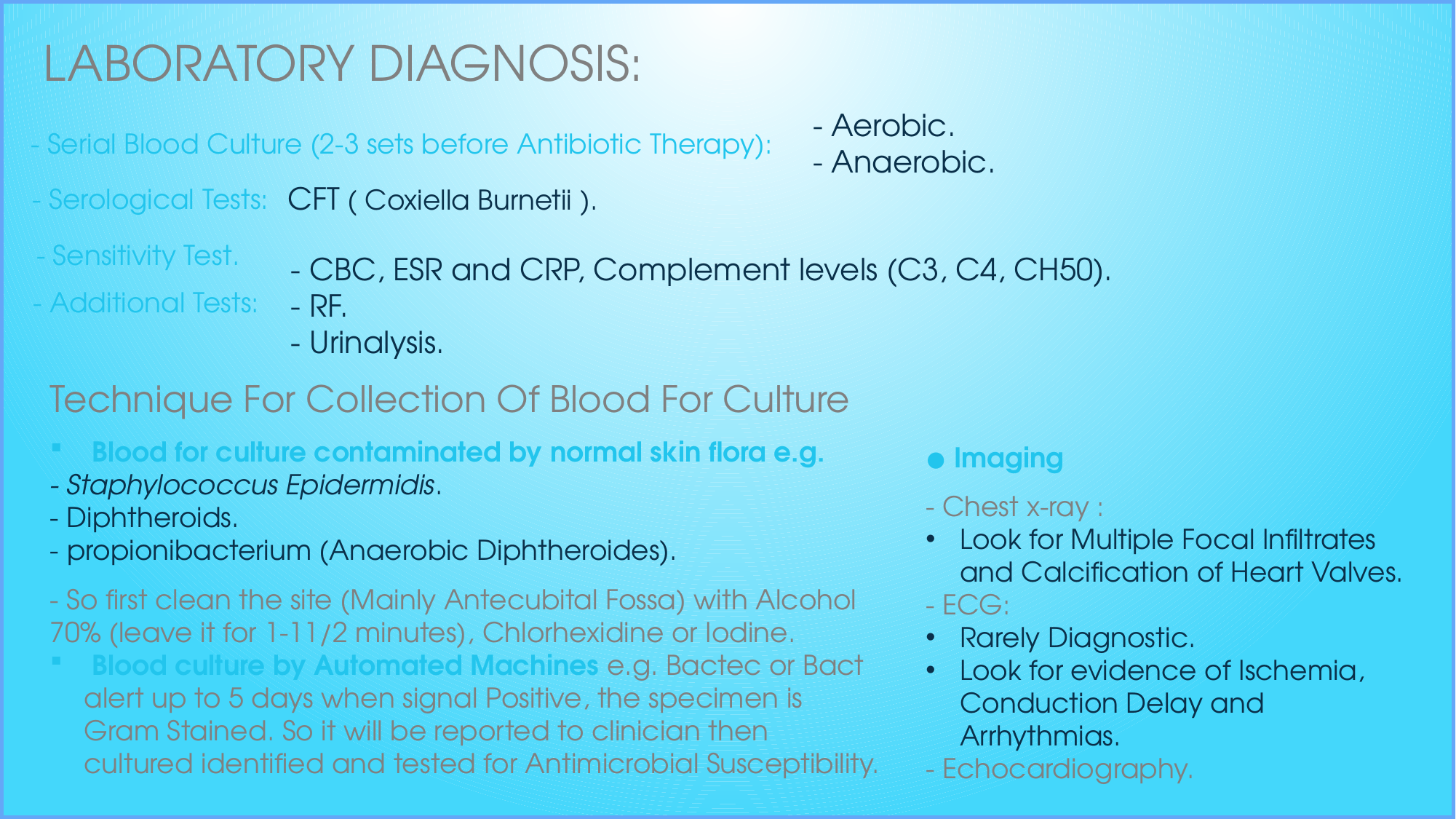

# LABORATORY DIAGNOSIS:
- Aerobic.
- Anaerobic.
- Serial Blood Culture (2-3 sets before Antibiotic Therapy):
CFT ( Coxiella Burnetii ).
- Serological Tests:
- Sensitivity Test.
- CBC, ESR and CRP, Complement levels (C3, C4, CH50).
- RF.
- Urinalysis.
- Additional Tests:
Technique For Collection Of Blood For Culture
 Blood for culture contaminated by normal skin flora e.g.
- Staphylococcus Epidermidis.
- Diphtheroids.
- propionibacterium (Anaerobic Diphtheroides).

- So first clean the site (Mainly Antecubital Fossa) with Alcohol 70% (leave it for 1-11/2 minutes), Chlorhexidine or Iodine.
 Blood culture by Automated Machines e.g. Bactec or Bact alert up to 5 days when signal Positive, the specimen is Gram Stained. So it will be reported to clinician then cultured identified and tested for Antimicrobial Susceptibility.
● Imaging

- Chest x-ray :
Look for Multiple Focal Infiltrates and Calcification of Heart Valves.
- ECG:
Rarely Diagnostic.
Look for evidence of Ischemia, Conduction Delay and Arrhythmias.
- Echocardiography.